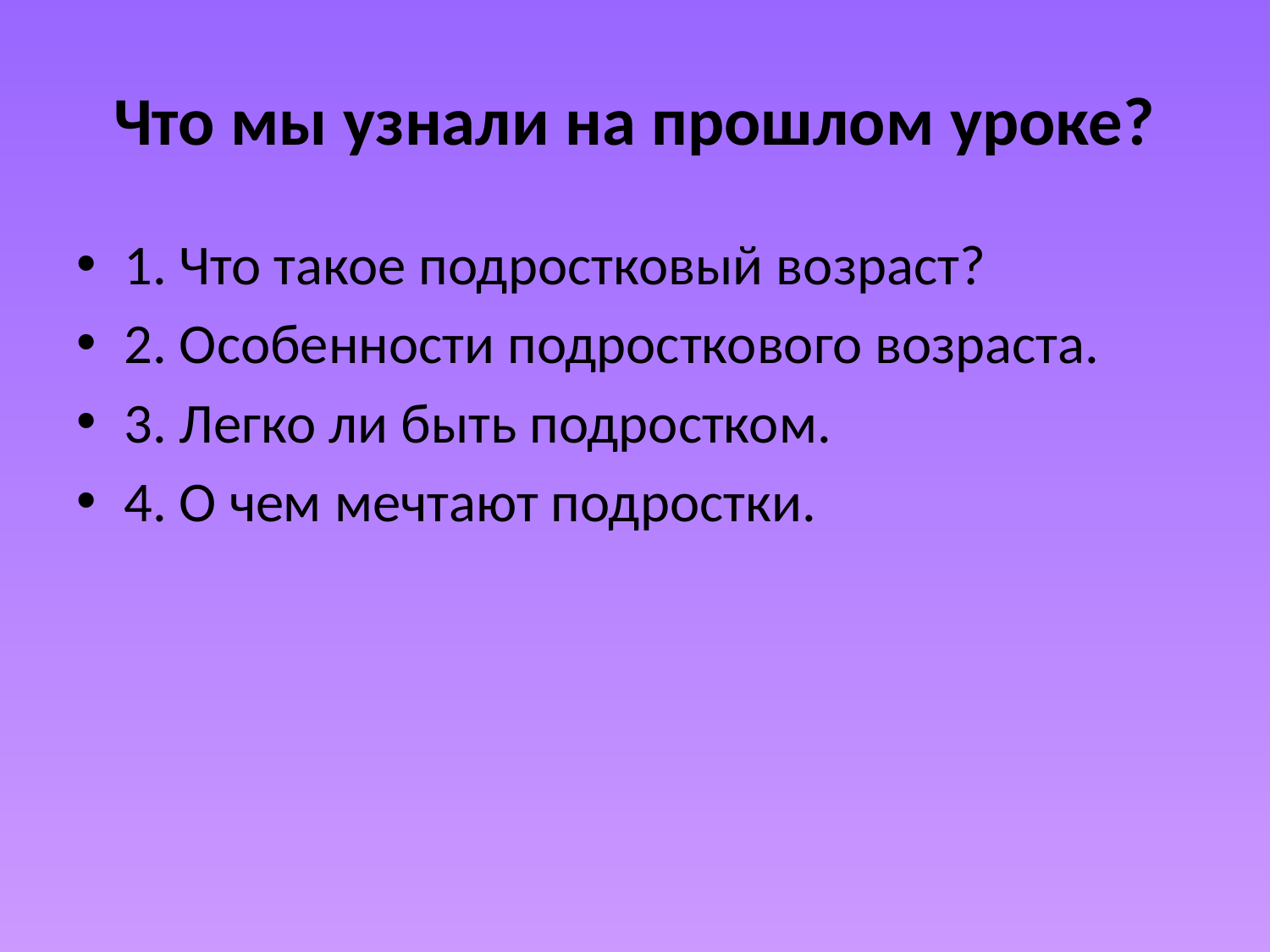

# Что мы узнали на прошлом уроке?
1. Что такое подростковый возраст?
2. Особенности подросткового возраста.
3. Легко ли быть подростком.
4. О чем мечтают подростки.